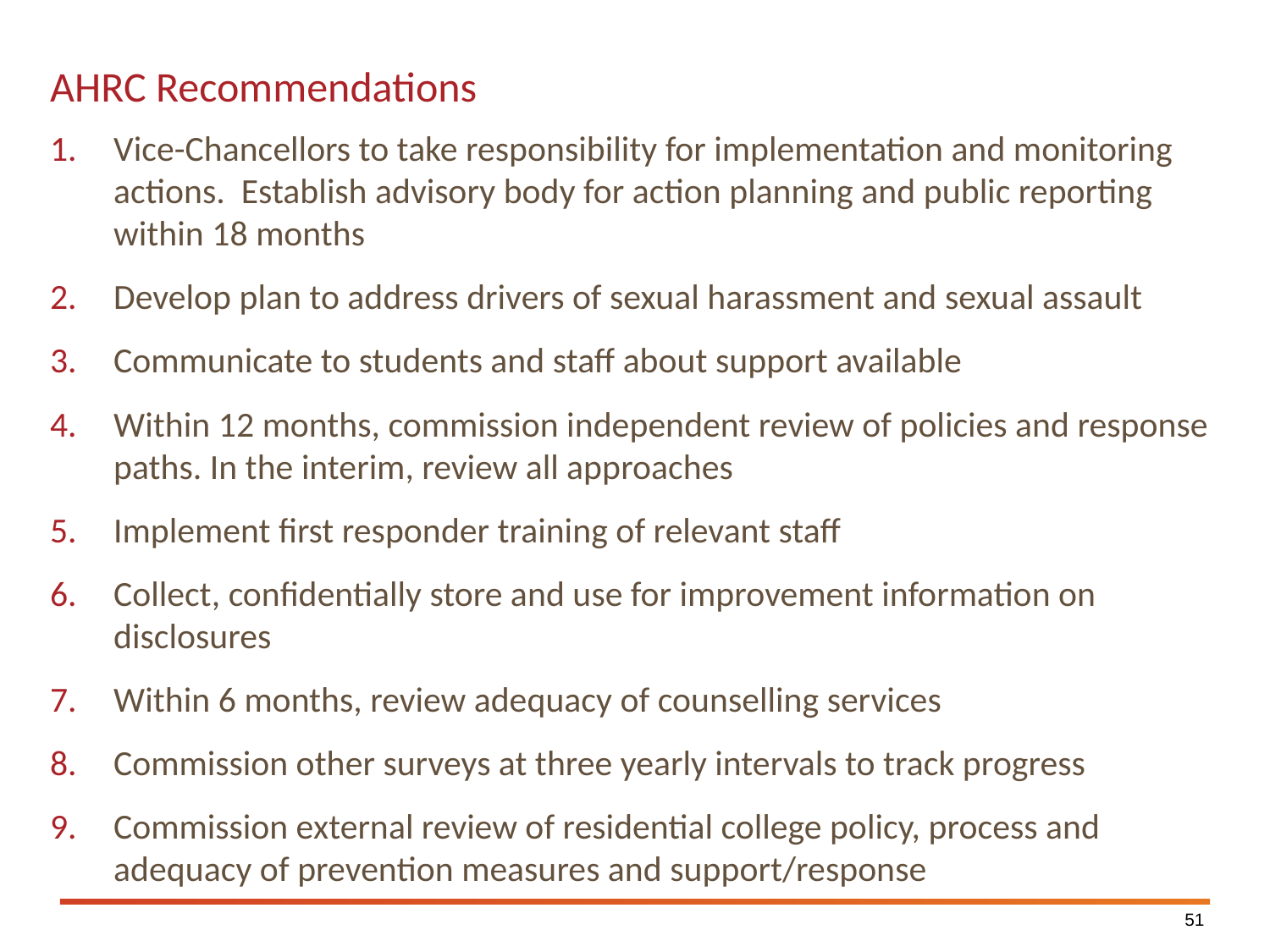

# AHRC Recommendations
Vice-Chancellors to take responsibility for implementation and monitoring actions.  Establish advisory body for action planning and public reporting within 18 months
Develop plan to address drivers of sexual harassment and sexual assault
Communicate to students and staff about support available
Within 12 months, commission independent review of policies and response paths. In the interim, review all approaches
Implement first responder training of relevant staff
Collect, confidentially store and use for improvement information on disclosures
Within 6 months, review adequacy of counselling services
Commission other surveys at three yearly intervals to track progress
Commission external review of residential college policy, process and adequacy of prevention measures and support/response